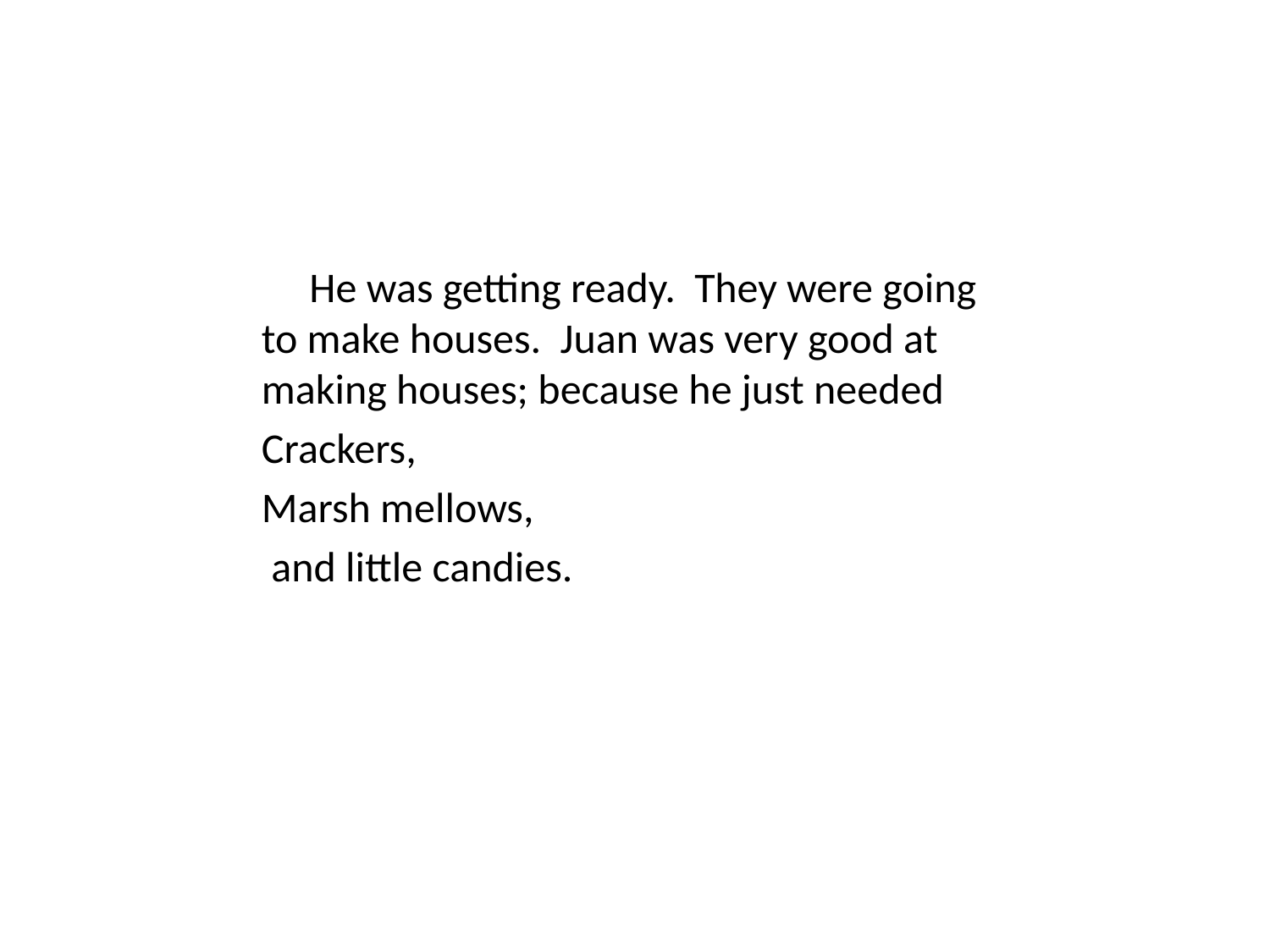

He was getting ready.  They were going to make houses.  Juan was very good at making houses; because he just needed
Crackers,
Marsh mellows,
 and little candies.